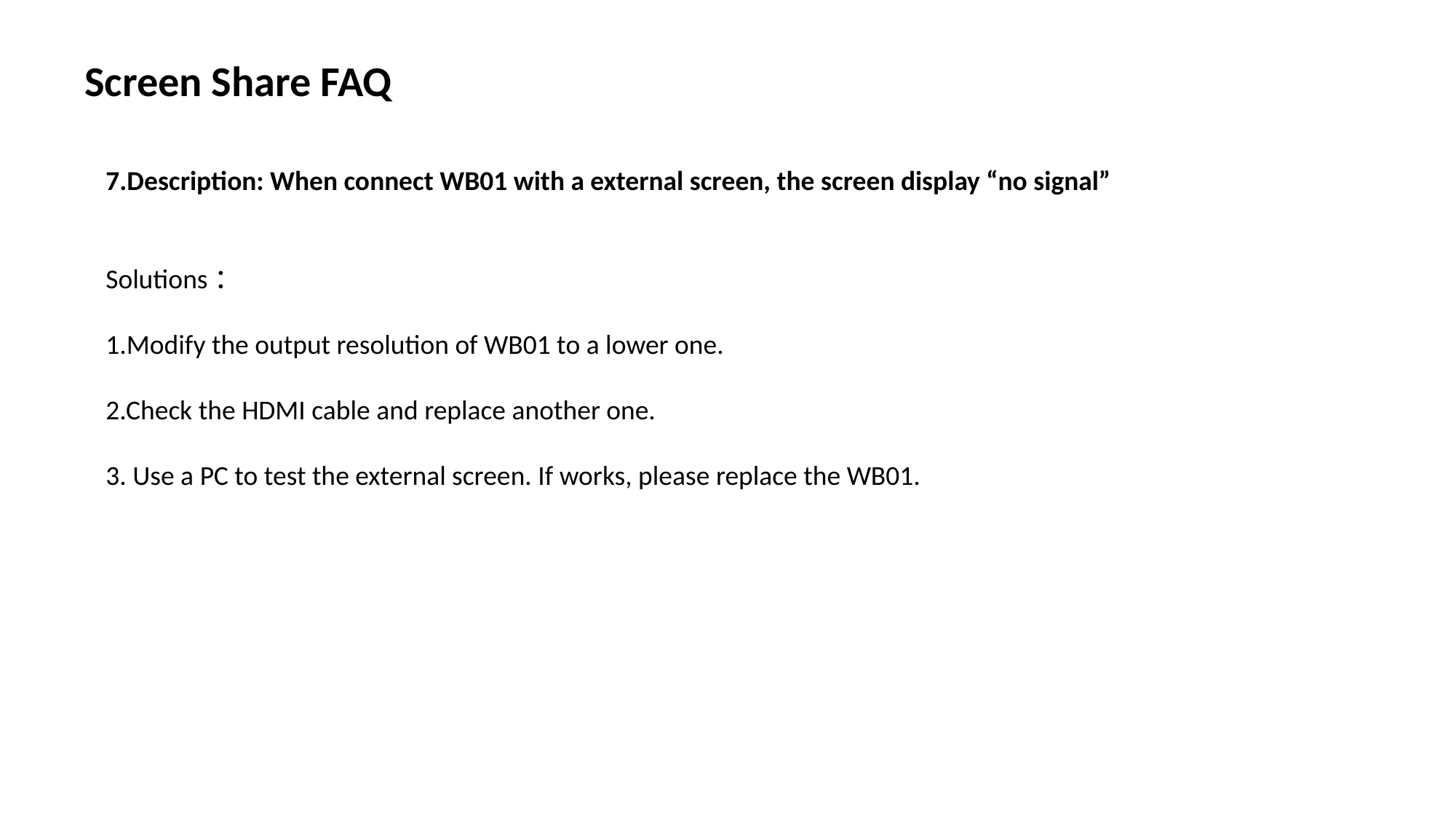

Screen Share FAQ
7.Description: When connect WB01 with a external screen, the screen display “no signal”

Solutions：

1.Modify the output resolution of WB01 to a lower one.

2.Check the HDMI cable and replace another one.

3. Use a PC to test the external screen. If works, please replace the WB01.